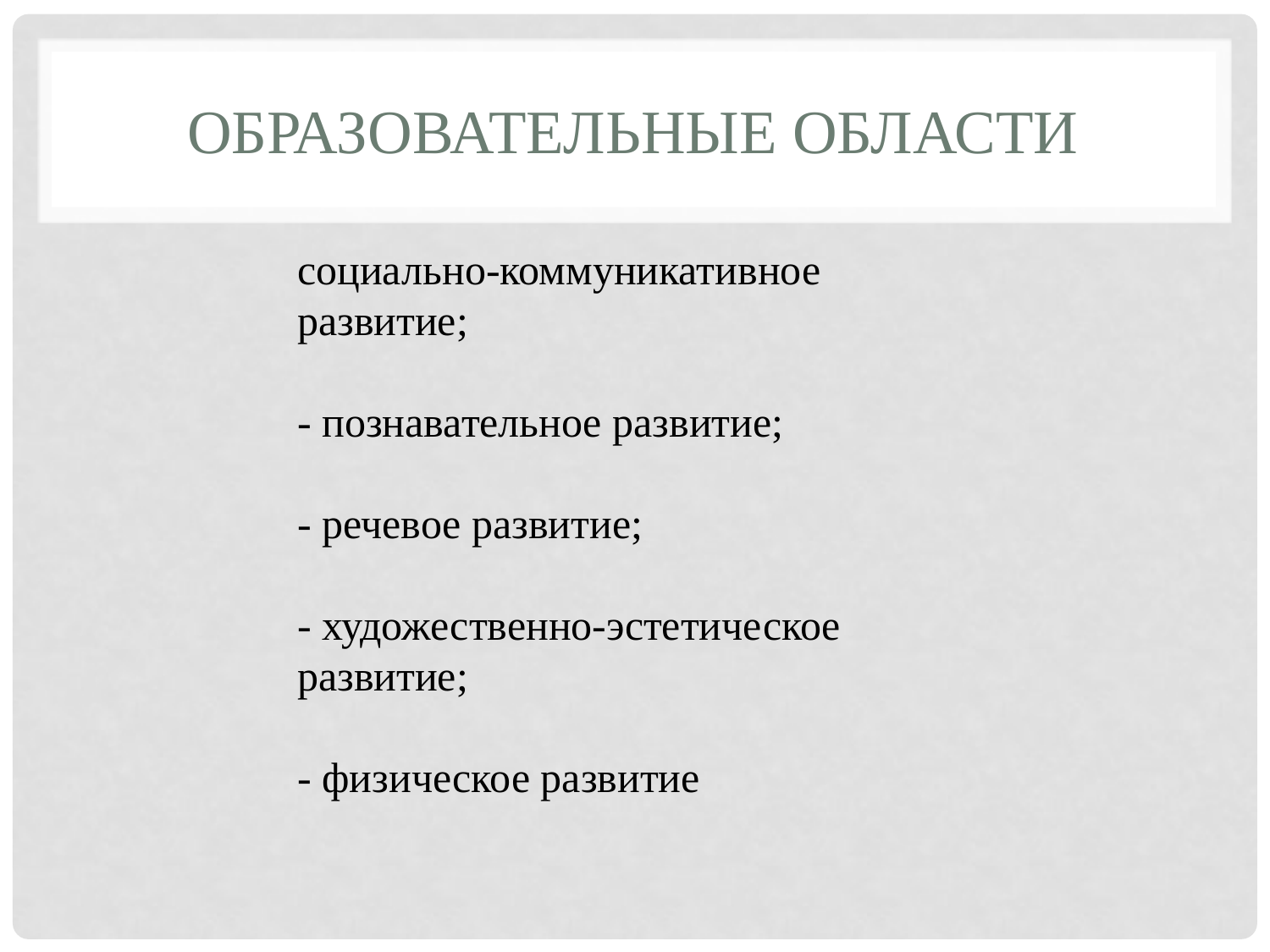

# Образовательные области
социально-коммуникативное развитие;

- познавательное развитие;

- речевое развитие;

- художественно-эстетическое развитие;

- физическое развитие